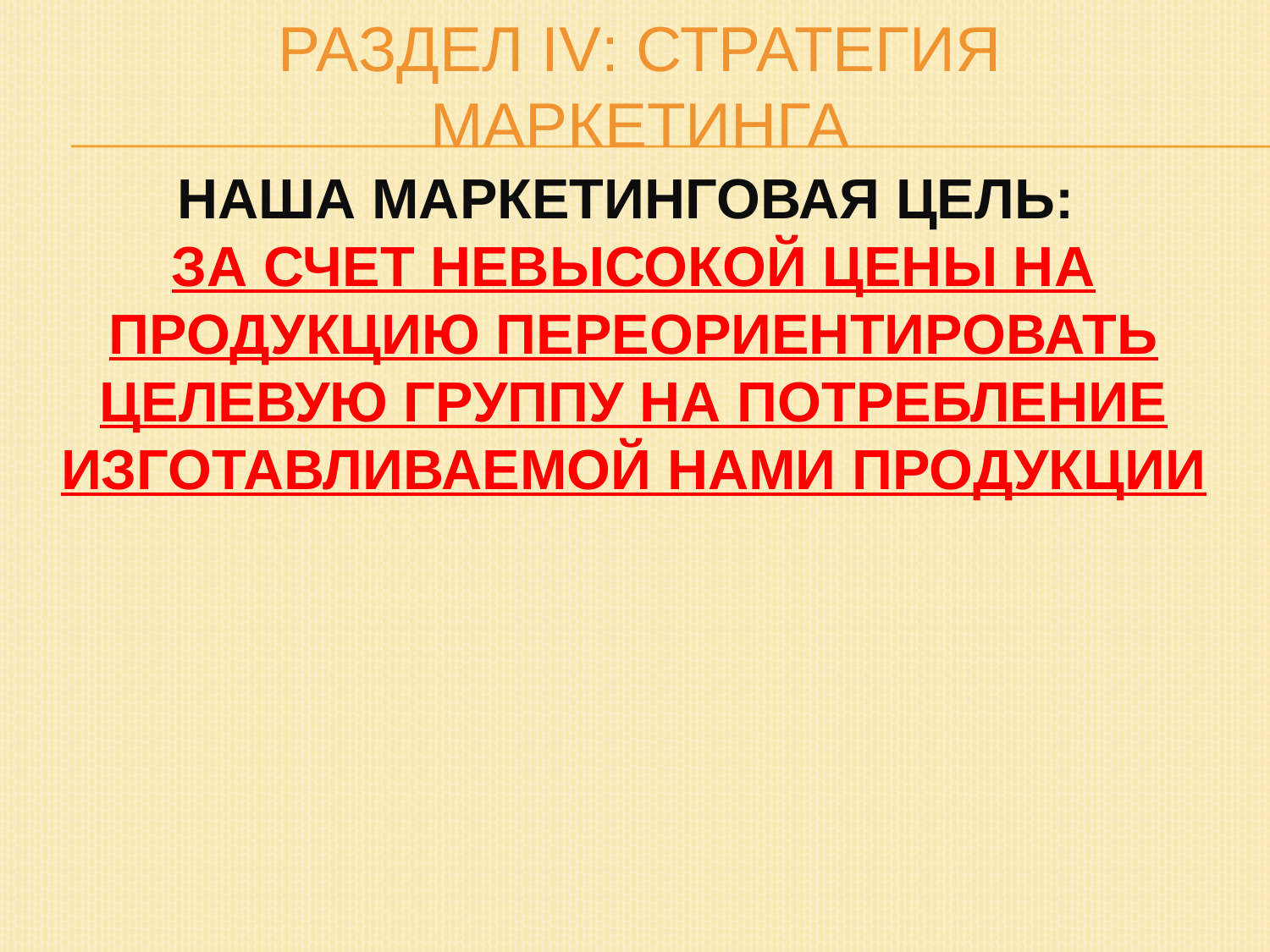

# Раздел IV: Стратегия маркетинга
Наша Маркетинговая цель:
За счет невысокой цены на продукцию переориентировать целевую группу на потребление изготавливаемой нами продукции